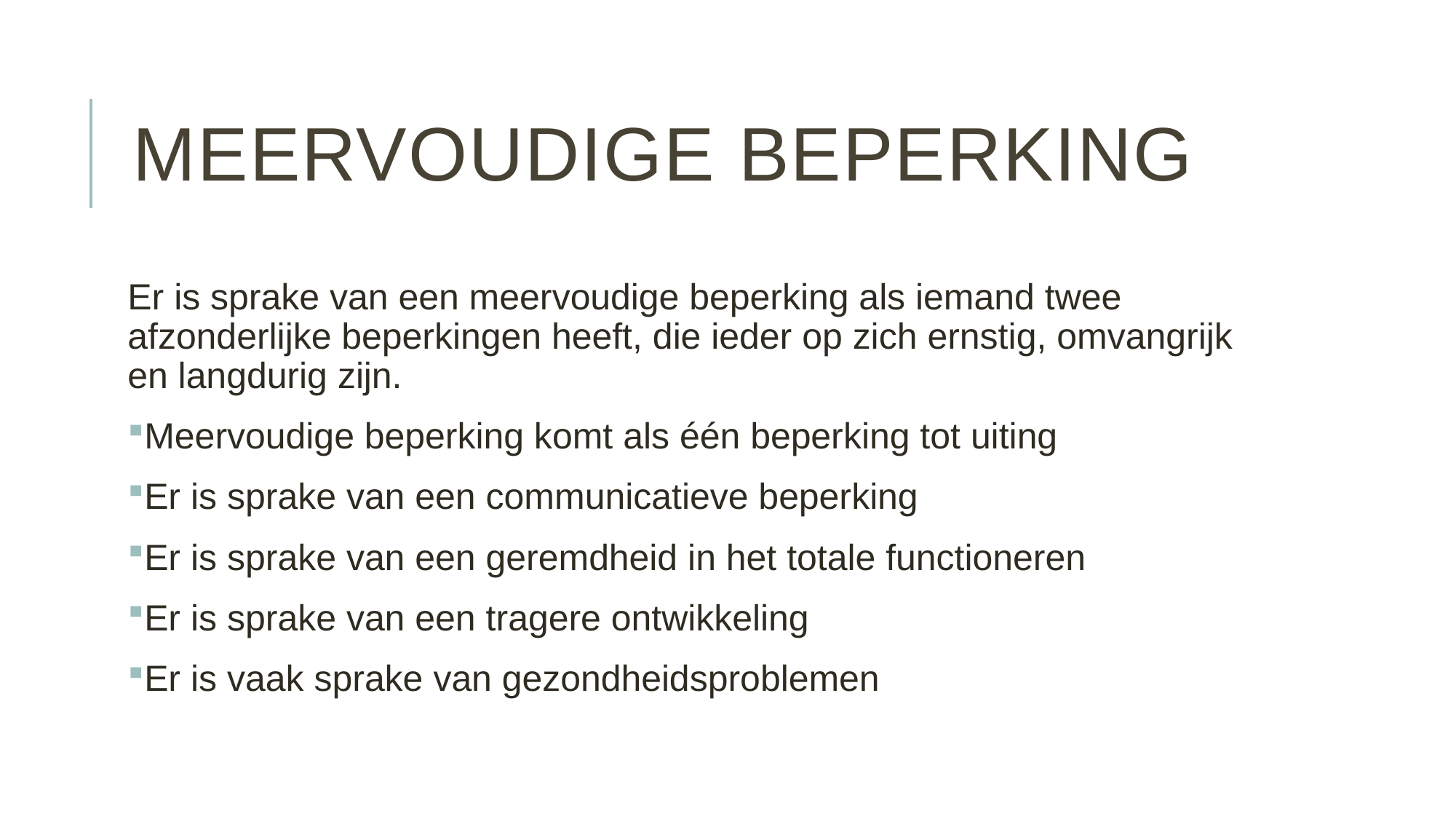

# Meervoudige beperking
Er is sprake van een meervoudige beperking als iemand twee afzonderlijke beperkingen heeft, die ieder op zich ernstig, omvangrijk en langdurig zijn.
Meervoudige beperking komt als één beperking tot uiting
Er is sprake van een communicatieve beperking
Er is sprake van een geremdheid in het totale functioneren
Er is sprake van een tragere ontwikkeling
Er is vaak sprake van gezondheidsproblemen